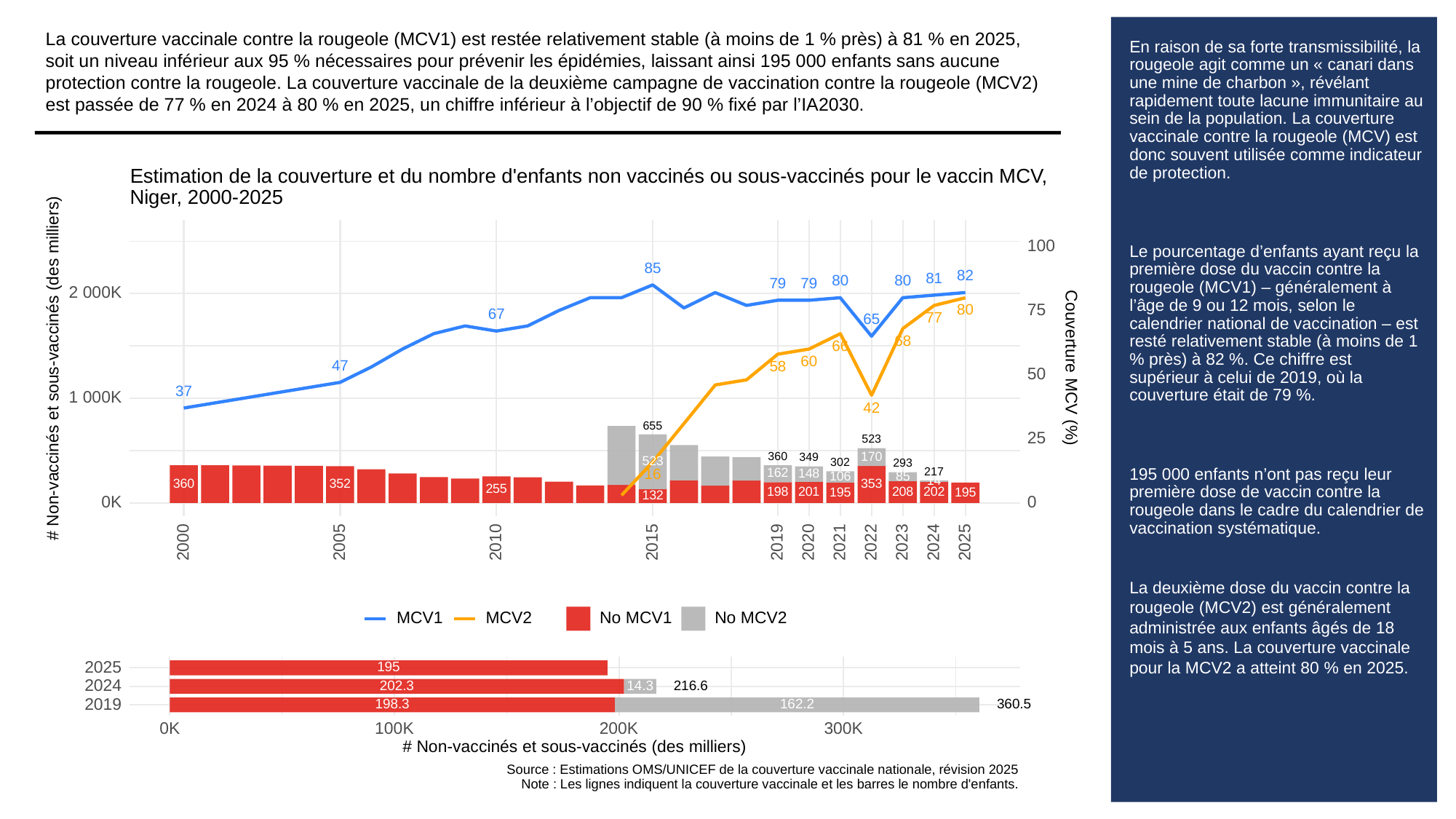

La couverture vaccinale contre la rougeole (MCV1) est restée relativement stable (à moins de 1 % près) à 81 % en 2025, soit un niveau inférieur aux 95 % nécessaires pour prévenir les épidémies, laissant ainsi 195 000 enfants sans aucune protection contre la rougeole. La couverture vaccinale de la deuxième campagne de vaccination contre la rougeole (MCV2) est passée de 77 % en 2024 à 80 % en 2025, un chiffre inférieur à l’objectif de 90 % fixé par l’IA2030.
# En raison de sa forte transmissibilité, la rougeole agit comme un « canari dans une mine de charbon », révélant rapidement toute lacune immunitaire au sein de la population. La couverture vaccinale contre la rougeole (MCV) est donc souvent utilisée comme indicateur de protection.

Le pourcentage d’enfants ayant reçu la première dose du vaccin contre la rougeole (MCV1) – généralement à l’âge de 9 ou 12 mois, selon le calendrier national de vaccination – est resté relativement stable (à moins de 1 % près) à 82 %. Ce chiffre est supérieur à celui de 2019, où la couverture était de 79 %.

195 000 enfants n’ont pas reçu leur première dose de vaccin contre la rougeole dans le cadre du calendrier de vaccination systématique.

La deuxième dose du vaccin contre la rougeole (MCV2) est généralement administrée aux enfants âgés de 18 mois à 5 ans. La couverture vaccinale pour la MCV2 a atteint 80 % en 2025.

Estimation de la couverture et du nombre d'enfants non vaccinés ou sous-vaccinés pour le vaccin MCV,
Niger, 2000-2025

100

85
82
81
80
80
79
79

2 000K

75
80
67
77
65
68
66

60
# Non-vaccinés et sous-vaccinés (des milliers)
Couverture MCV (%)
47
58
50
37
1 000K

42
655

25

523

170
360
349

523

302
293

217
162
16
148

85
106

14

360
353
352

255

208
202
201
198
195
195

132
0K
0

2023
2000
2005
2010
2015
2019
2020
2021
2022
2024
2025

MCV1
MCV2
No MCV1
No MCV2

2025
195

2024
202.3
14.3
216.6

2019
198.3
360.5
162.2

300K
0K
100K
200K
# Non-vaccinés et sous-vaccinés (des milliers)
Source : Estimations OMS/UNICEF de la couverture vaccinale nationale, révision 2025
Note : Les lignes indiquent la couverture vaccinale et les barres le nombre d'enfants.